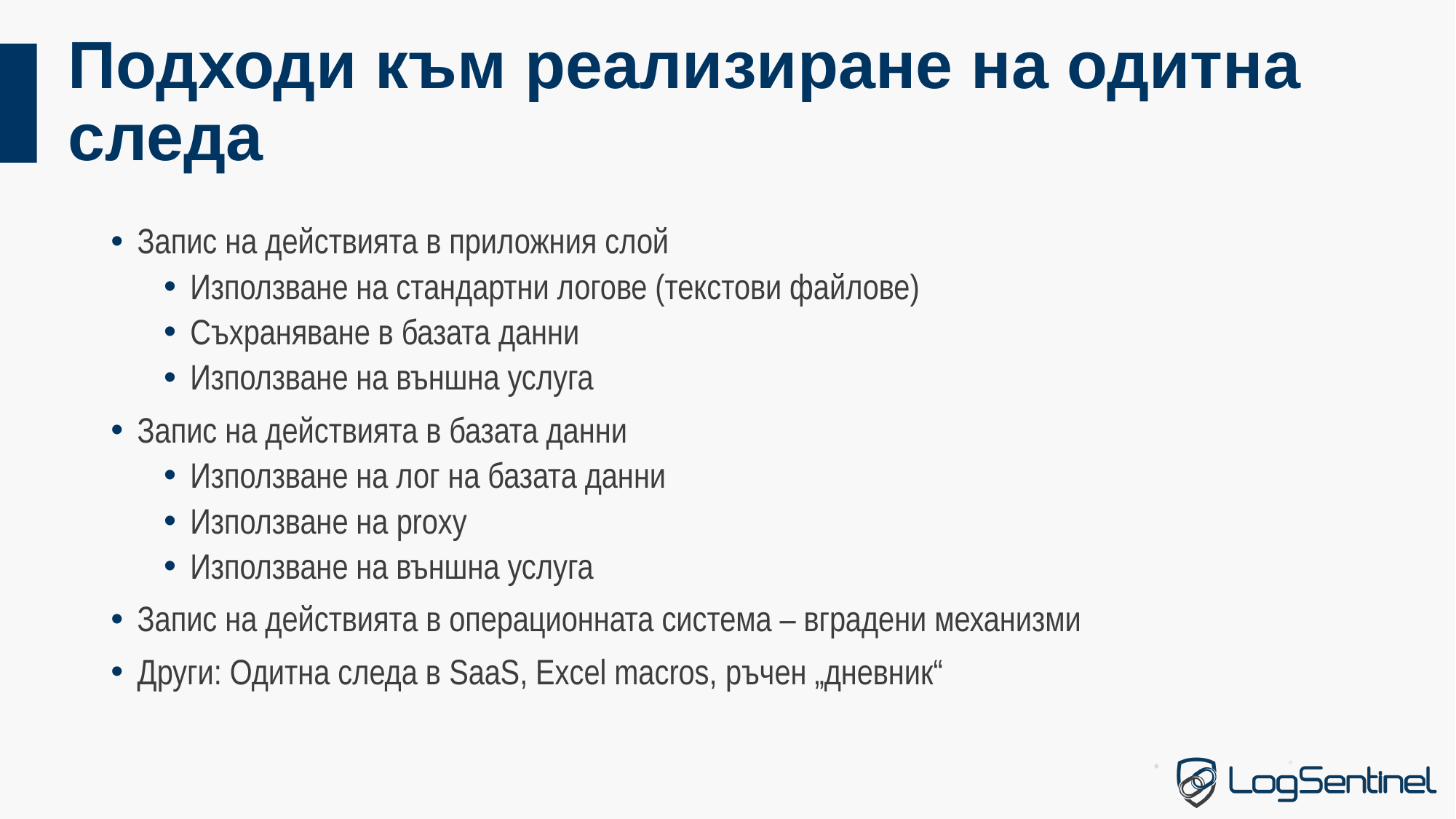

# Подходи към реализиране на одитна следа
Запис на действията в приложния слой
Използване на стандартни логове (текстови файлове)
Съхраняване в базата данни
Използване на външна услуга
Запис на действията в базата данни
Използване на лог на базата данни
Използване на proxy
Използване на външна услуга
Запис на действията в операционната система – вградени механизми
Други: Одитна следа в SaaS, Excel macros, ръчен „дневник“